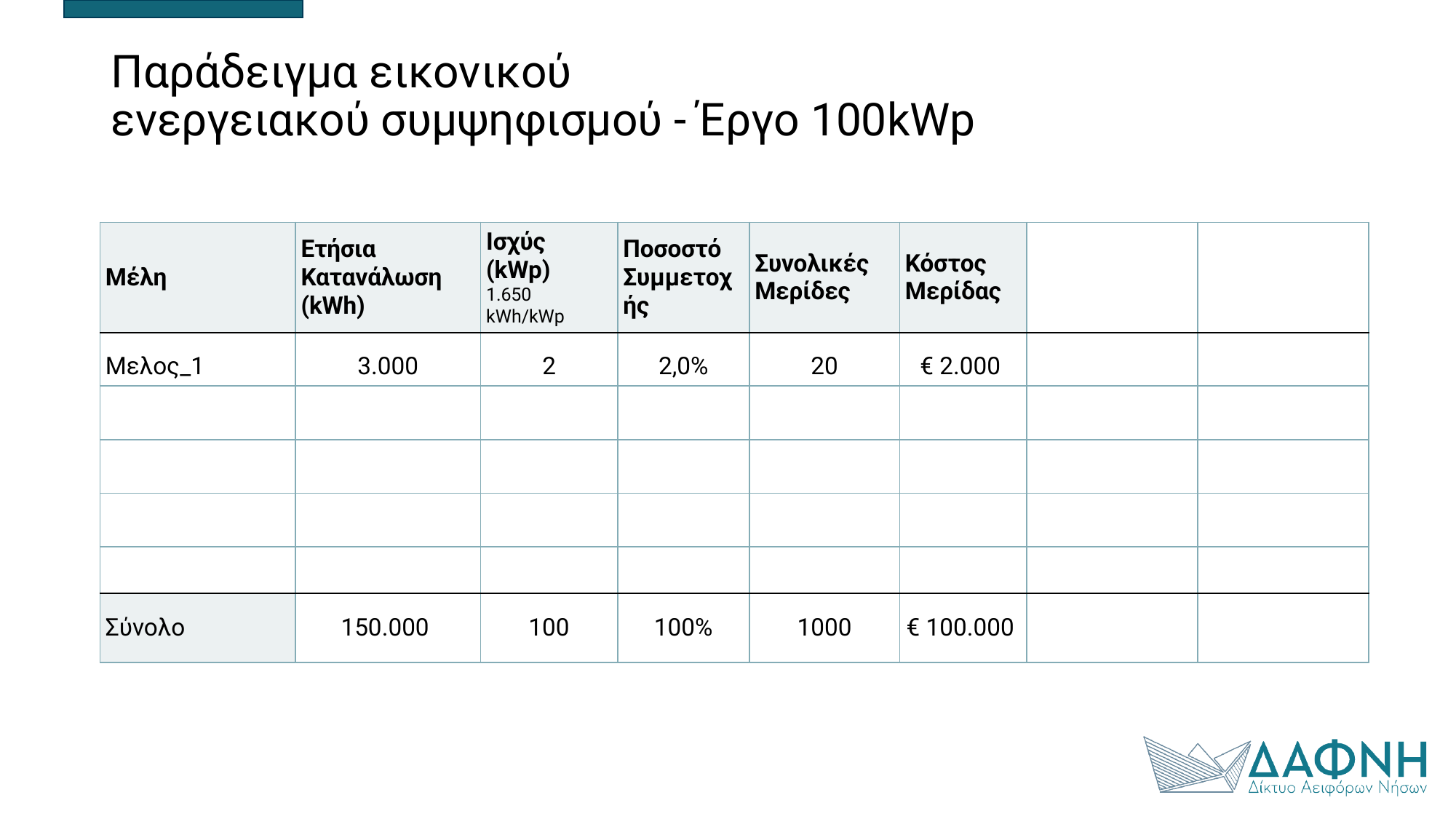

Παράδειγμα εικονικού ενεργειακού συμψηφισμού - Έργο 100kWp

| Μέλη | Ετήσια Κατανάλωση (kWh) | Ισχύς (kWp) 1.650 kWh/kWp | Ποσοστό Συμμετοχής | Συνολικές Μερίδες | Κόστος Μερίδας |  |  |
| --- | --- | --- | --- | --- | --- | --- | --- |
| Μελος\_1 | 3.000 | 2 | 2,0% | 20 | € 2.000 |  |  |
|  |  |  |  |  |  |  |  |
|  |  |  |  |  |  |  |  |
|  |  |  |  |  |  |  |  |
|  |  |  |  |  |  |  |  |
| Σύνολο | 150.000 | 100 | 100% | 1000 | € 100.000 |  |  |